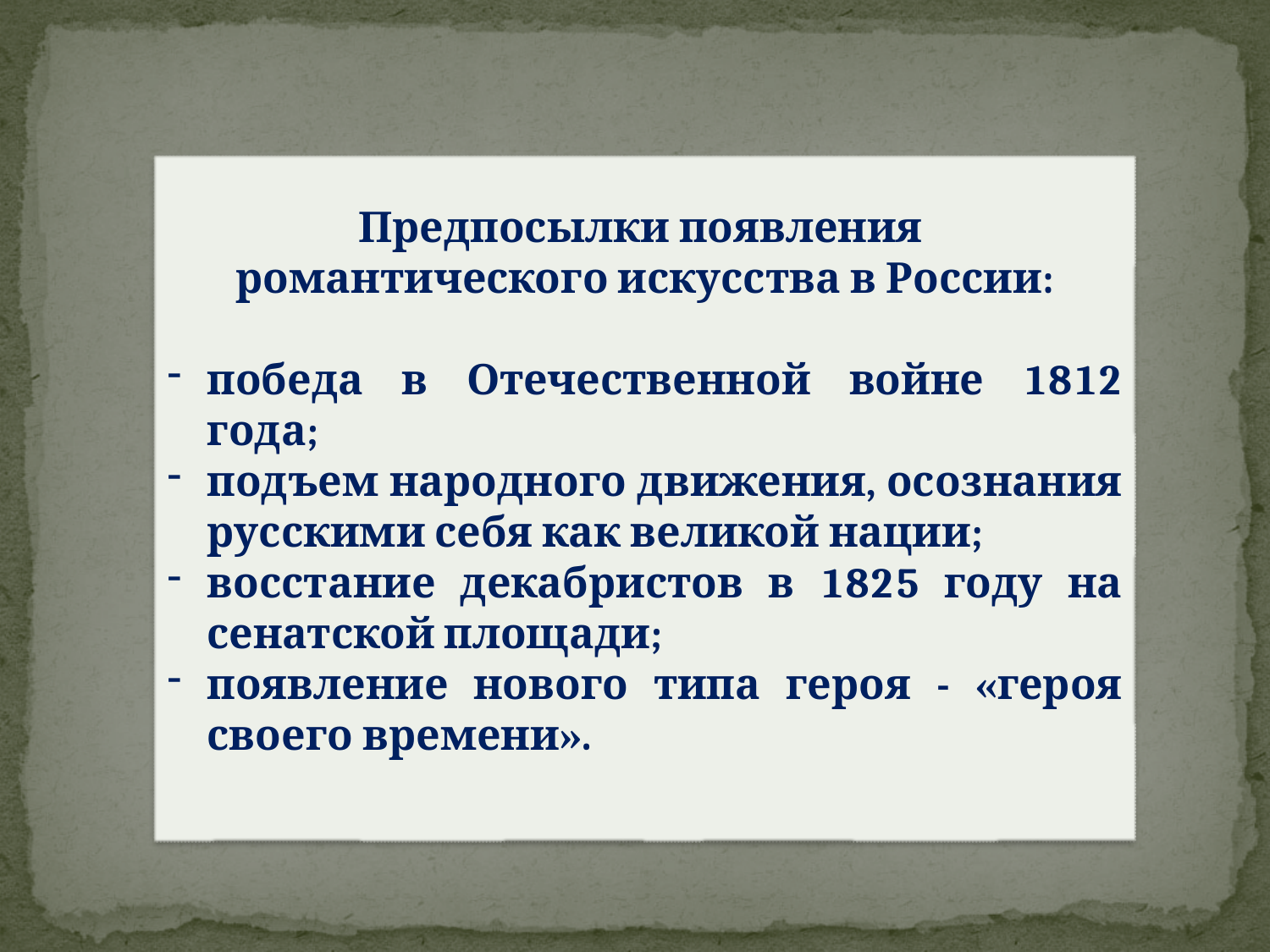

Предпосылки появления
романтического искусства в России:

победа в Отечественной войне 1812 года;
подъем народного движения, осознания русскими себя как великой нации;
восстание декабристов в 1825 году на сенатской площади;
появление нового типа героя - «героя своего времени».